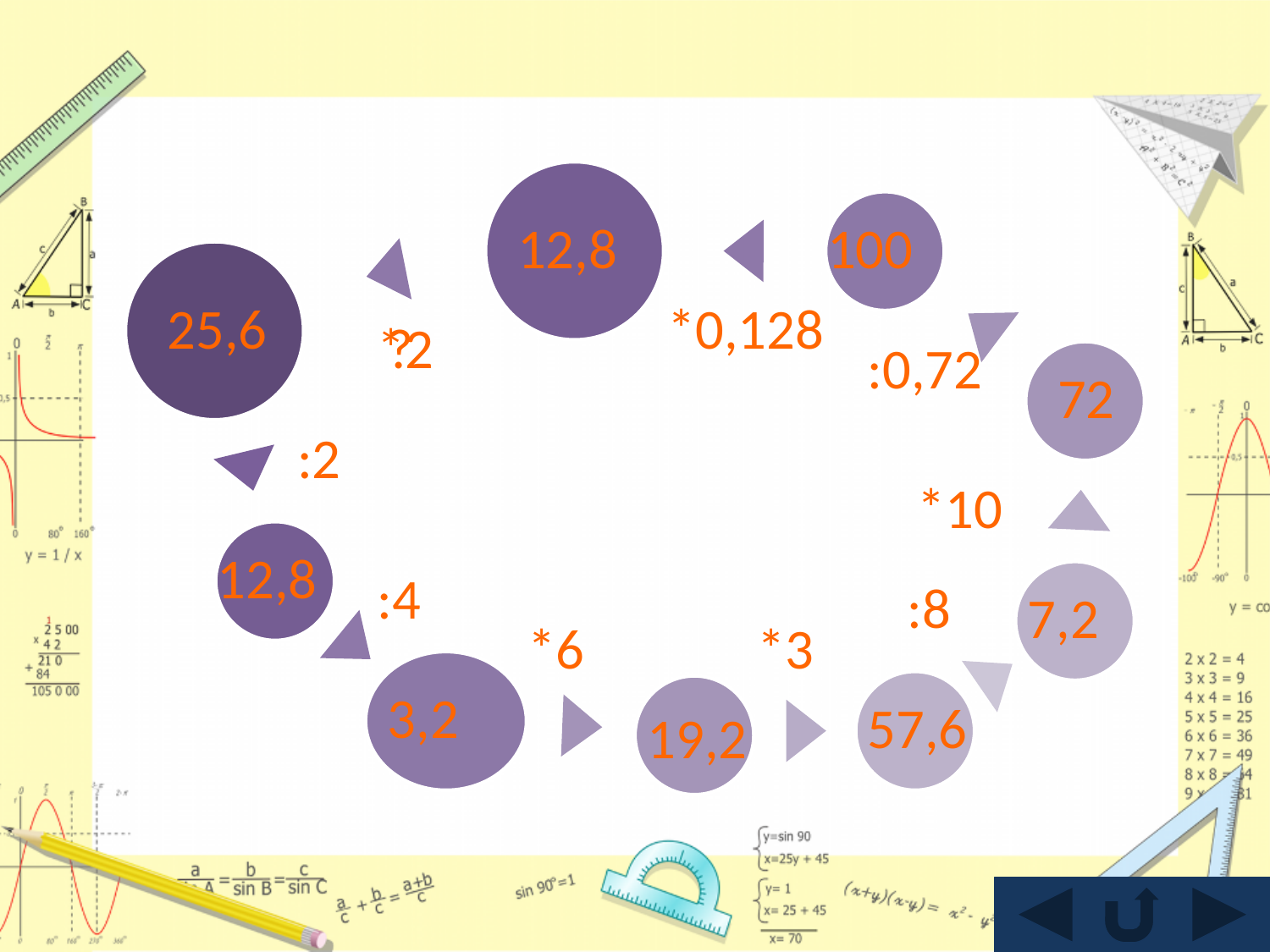

12,8
100

25,6
*0,128

*2
?
:0,72

72
:2

*10

12,8
:4

:8
7,2
*6
*3

3,2

57,6
19,2